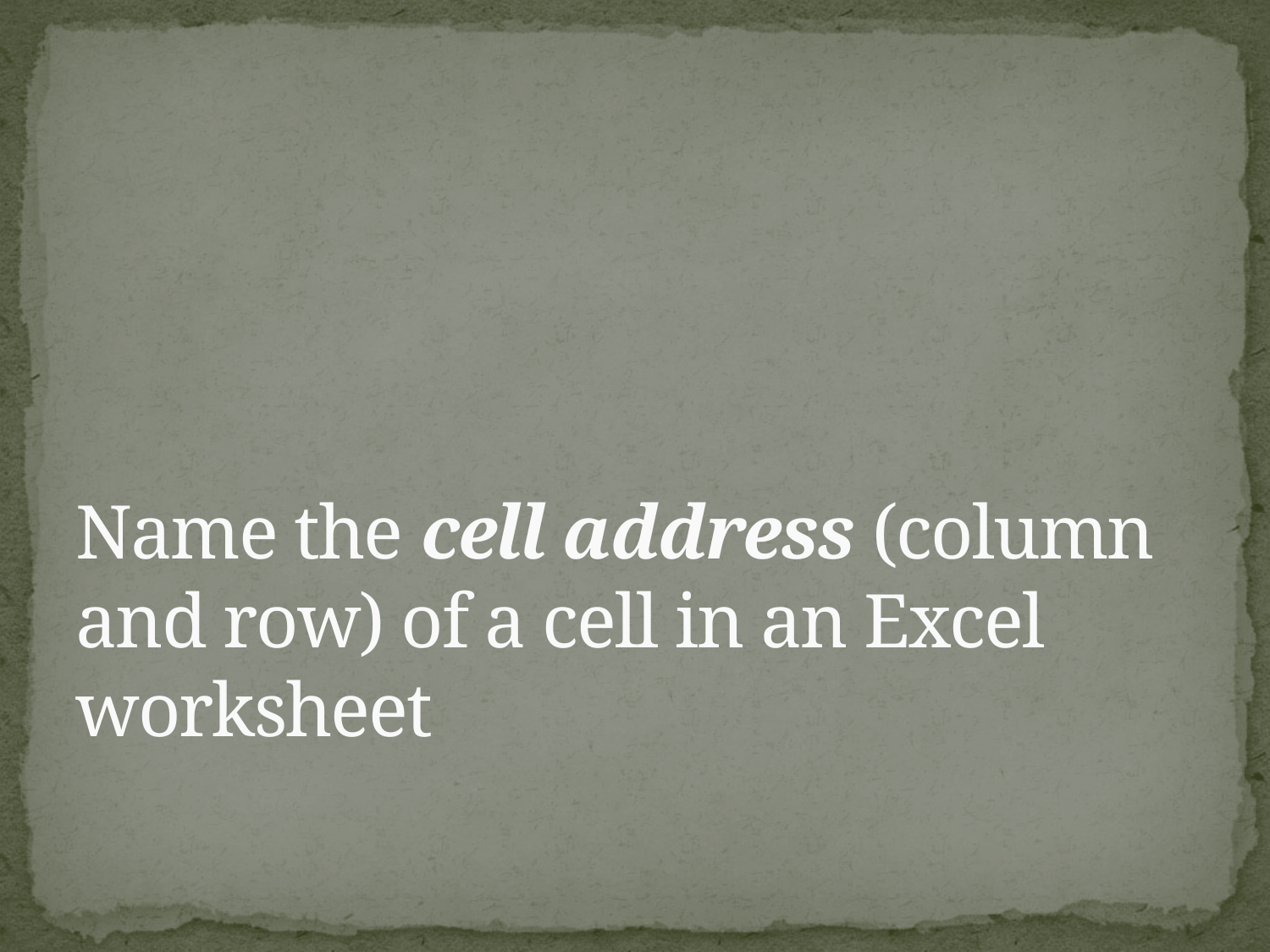

# Name the cell address (column and row) of a cell in an Excel worksheet